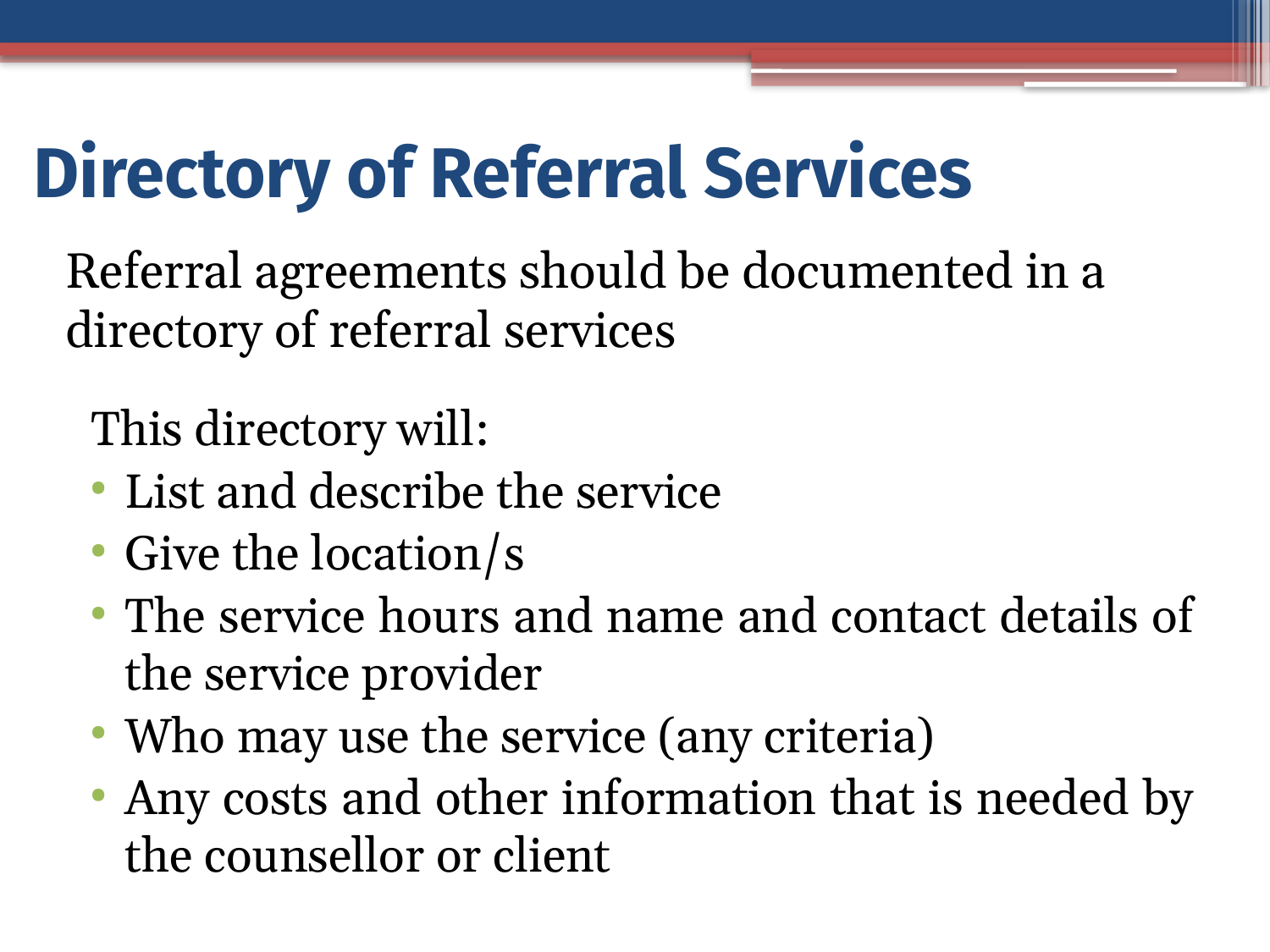

# Directory of Referral Services
Referral agreements should be documented in a directory of referral services
This directory will:
List and describe the service
Give the location/s
The service hours and name and contact details of the service provider
Who may use the service (any criteria)
Any costs and other information that is needed by the counsellor or client